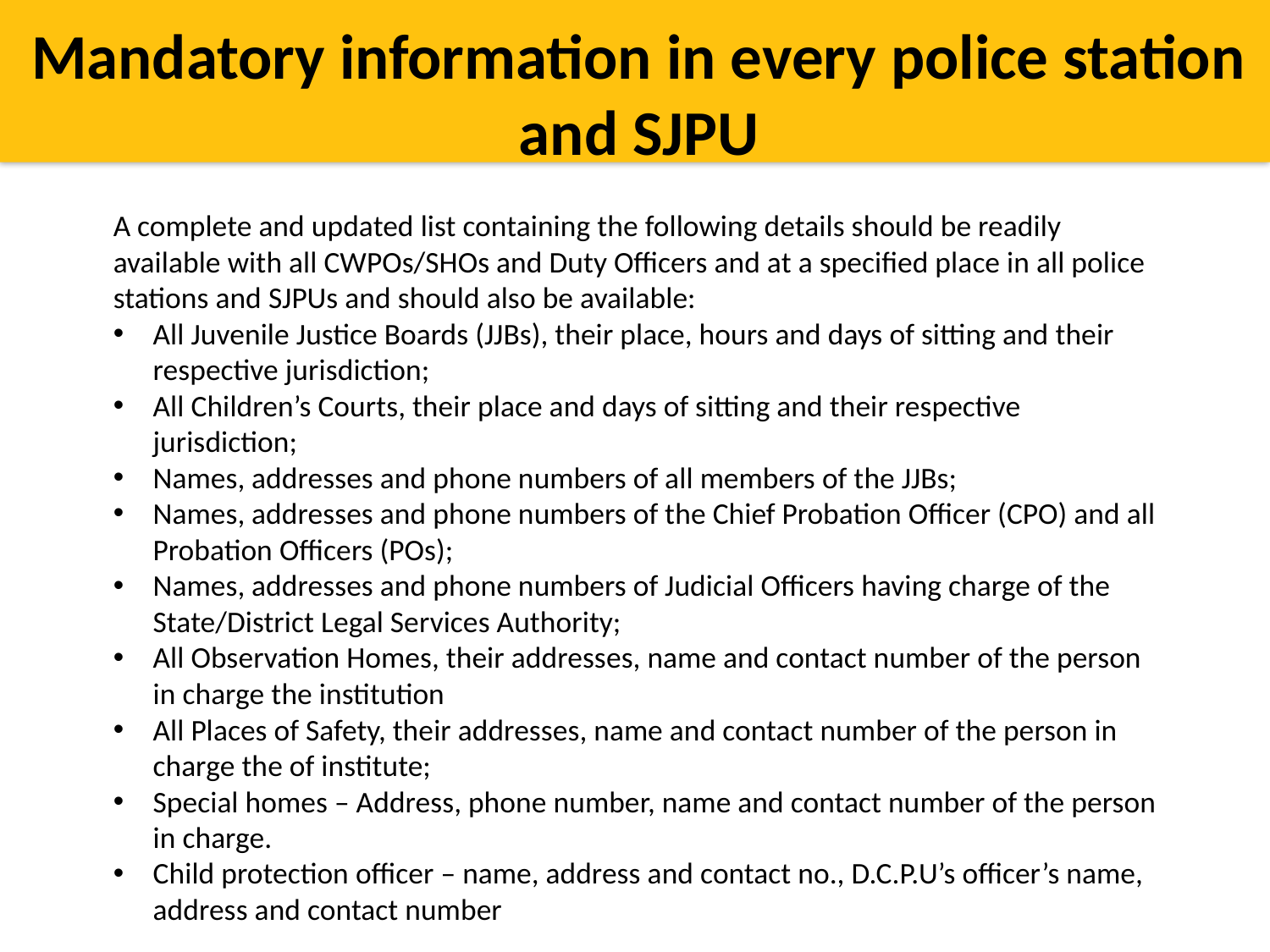

Mandatory information in every police station and SJPU
A complete and updated list containing the following details should be readily available with all CWPOs/SHOs and Duty Officers and at a specified place in all police stations and SJPUs and should also be available:
All Juvenile Justice Boards (JJBs), their place, hours and days of sitting and their respective jurisdiction;
All Children’s Courts, their place and days of sitting and their respective jurisdiction;
Names, addresses and phone numbers of all members of the JJBs;
Names, addresses and phone numbers of the Chief Probation Officer (CPO) and all Probation Officers (POs);
Names, addresses and phone numbers of Judicial Officers having charge of the State/District Legal Services Authority;
All Observation Homes, their addresses, name and contact number of the person in charge the institution
All Places of Safety, their addresses, name and contact number of the person in charge the of institute;
Special homes – Address, phone number, name and contact number of the person in charge.
Child protection officer – name, address and contact no., D.C.P.U’s officer’s name, address and contact number